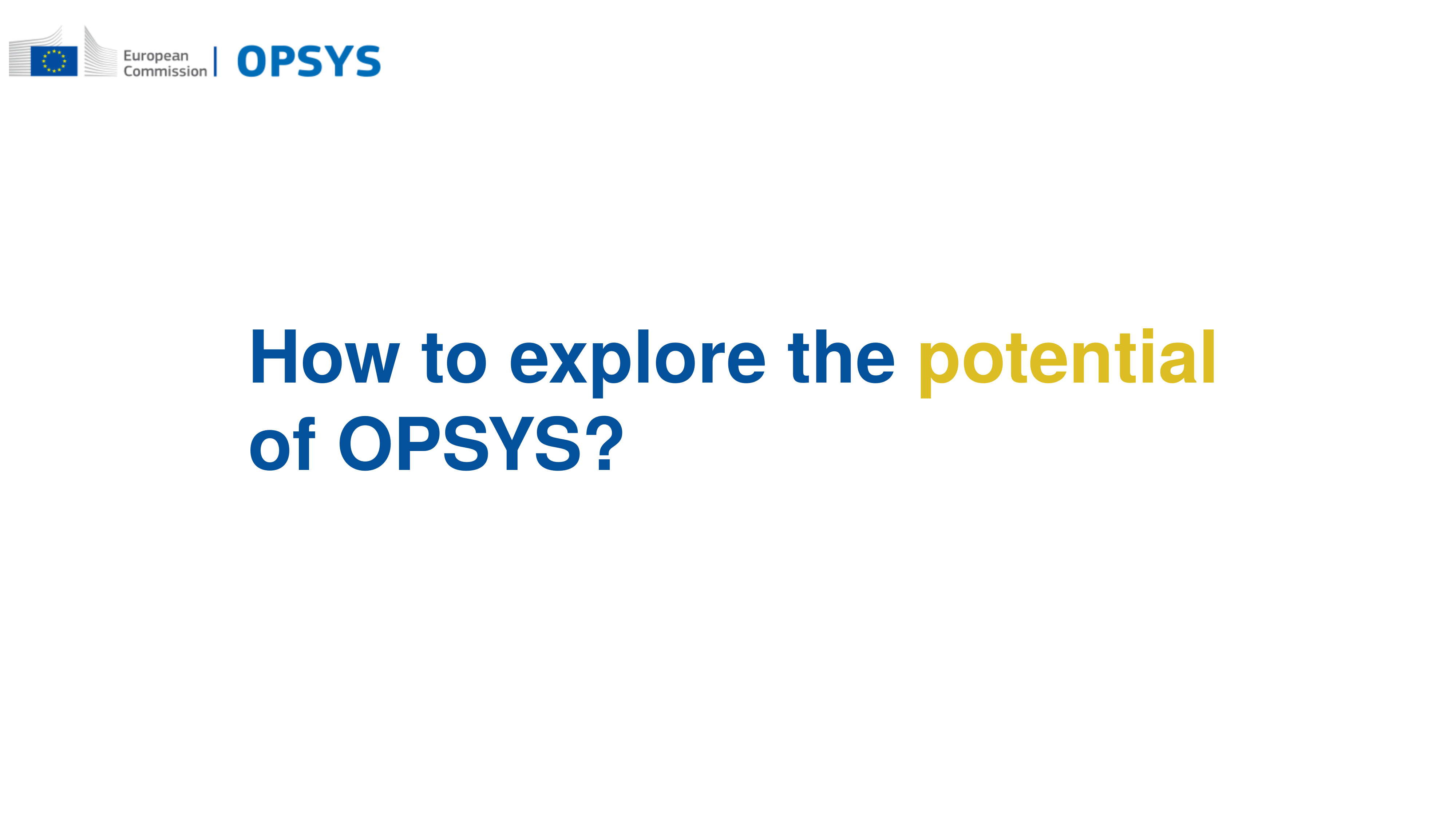

How to explore the potential of OPSYS?